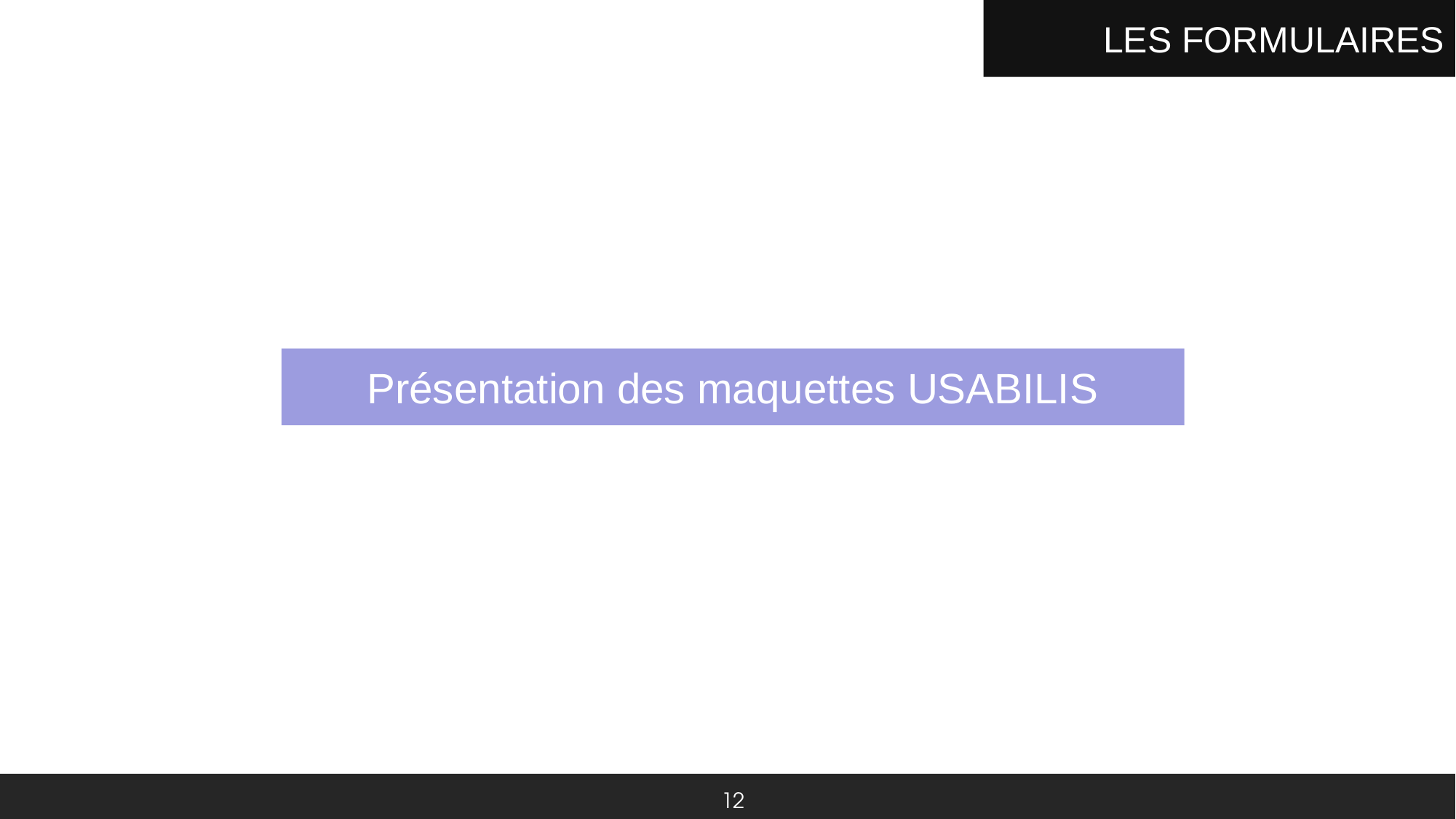

LES FORMULAIRES
Présentation des maquettes USABILIS

12